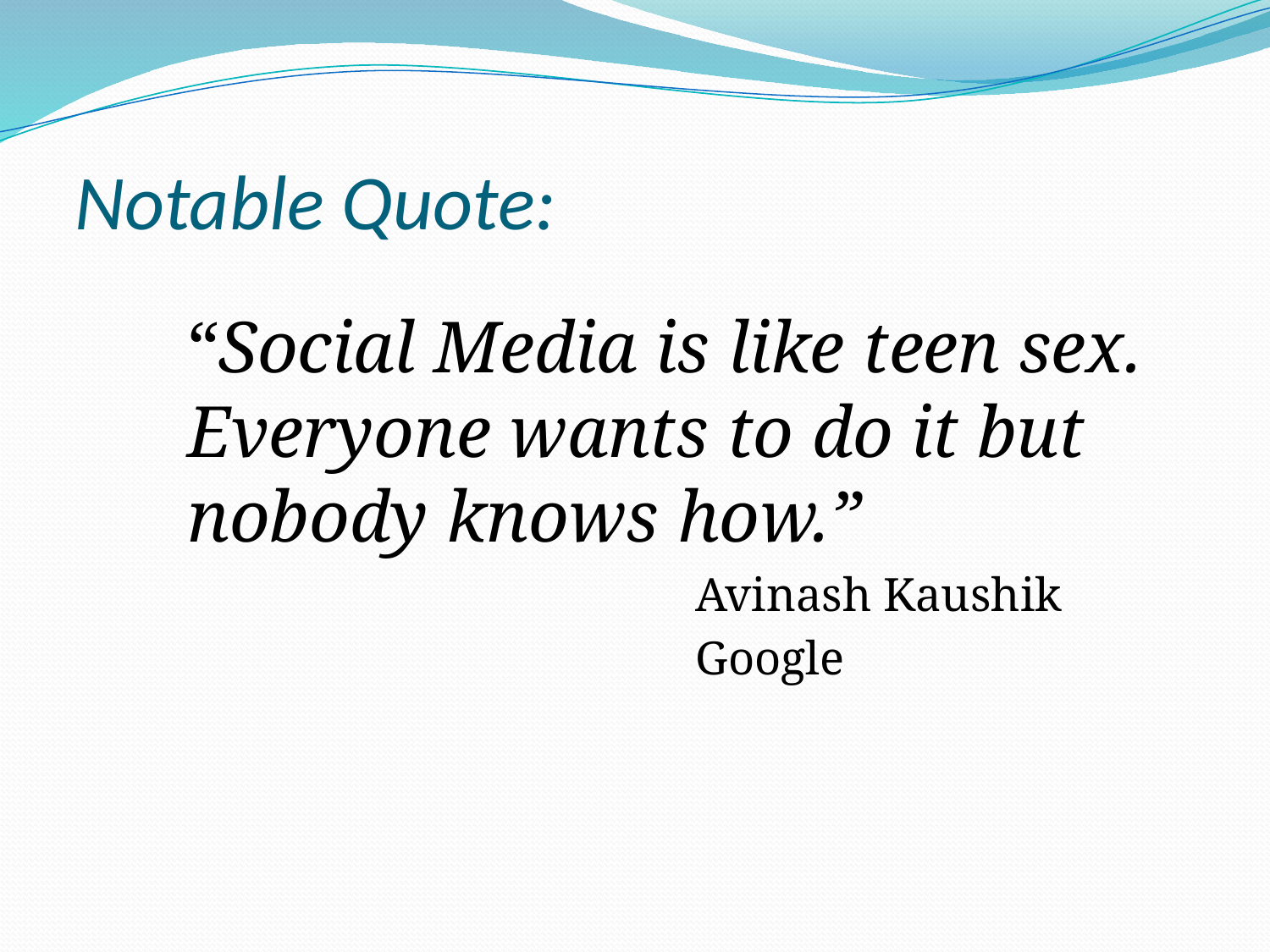

# Notable Quote:
“Social Media is like teen sex.  Everyone wants to do it but nobody knows how.”
				Avinash Kaushik
				Google